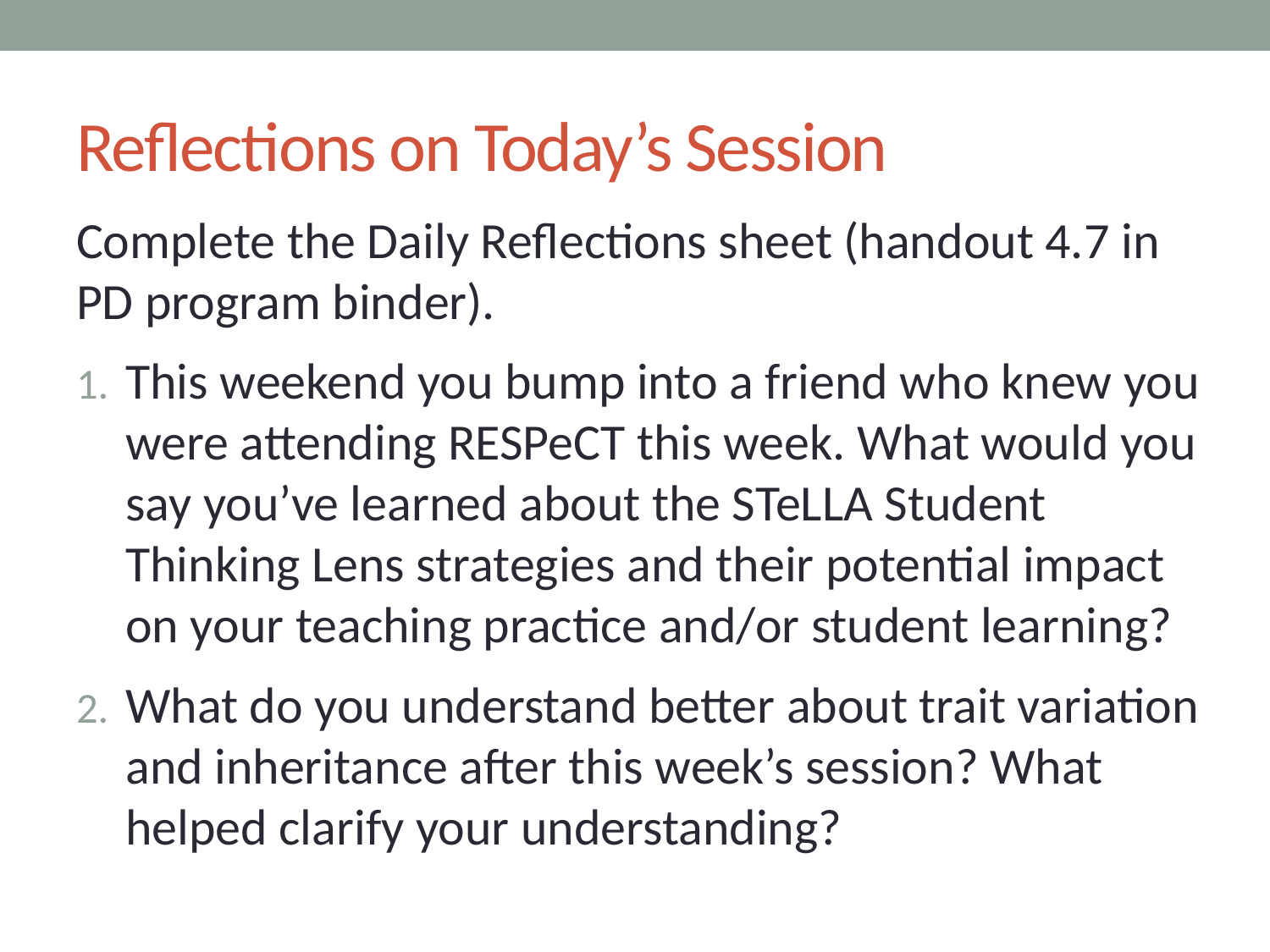

# Reflections on Today’s Session
Complete the Daily Reflections sheet (handout 4.7 in PD program binder).
This weekend you bump into a friend who knew you were attending RESPeCT this week. What would you say you’ve learned about the STeLLA Student Thinking Lens strategies and their potential impact on your teaching practice and/or student learning?
What do you understand better about trait variation and inheritance after this week’s session? What helped clarify your understanding?